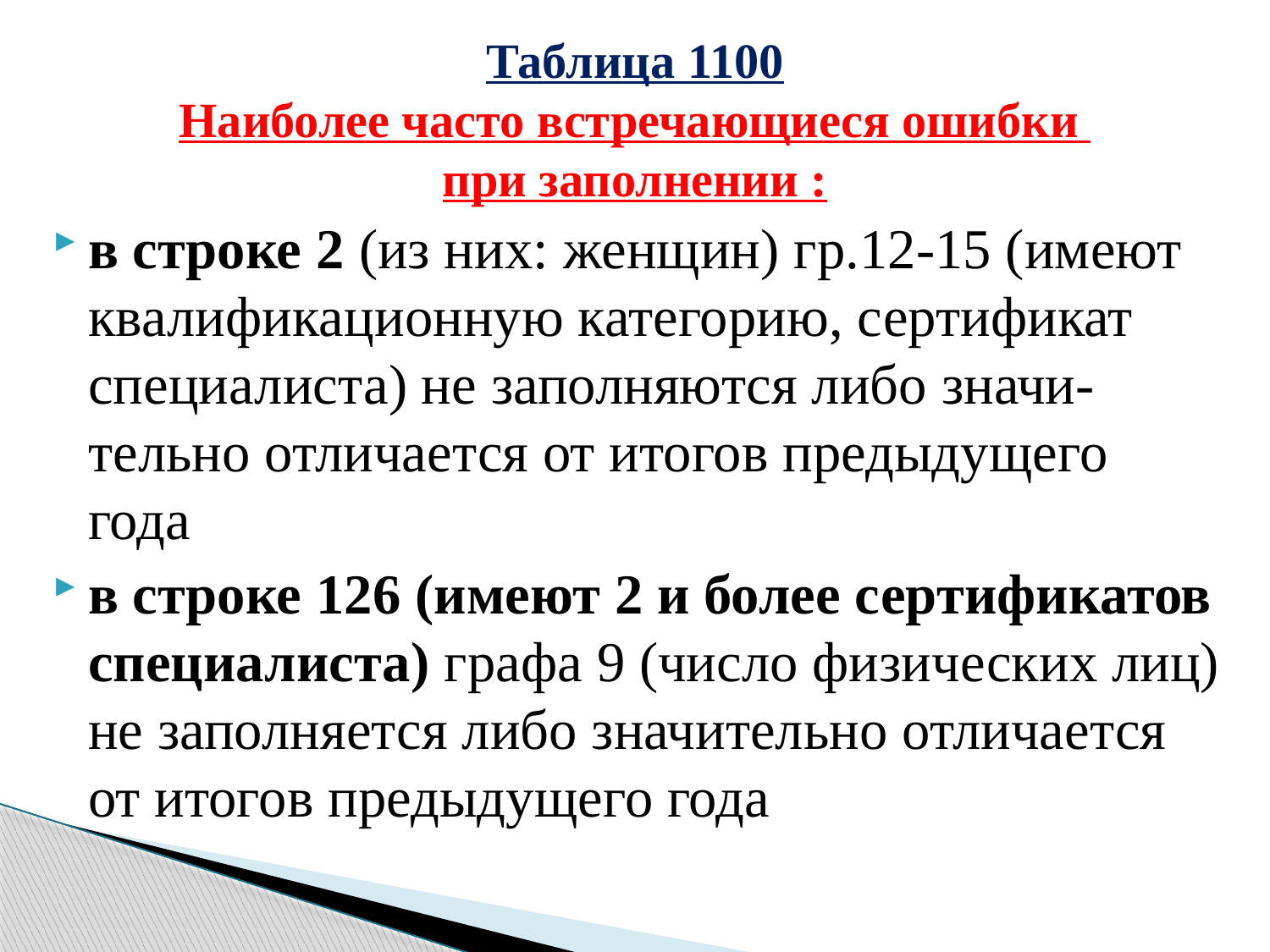

# Таблица 1100 Наиболее часто встречающиеся ошибки при заполнении :
в строке 2 (из них: женщин) гр.12-15 (имеют квалификационную категорию, сертификат специалиста) не заполняются либо значи-тельно отличается от итогов предыдущего года
в строке 126 (имеют 2 и более сертификатов специалиста) графа 9 (число физических лиц) не заполняется либо значительно отличается от итогов предыдущего года